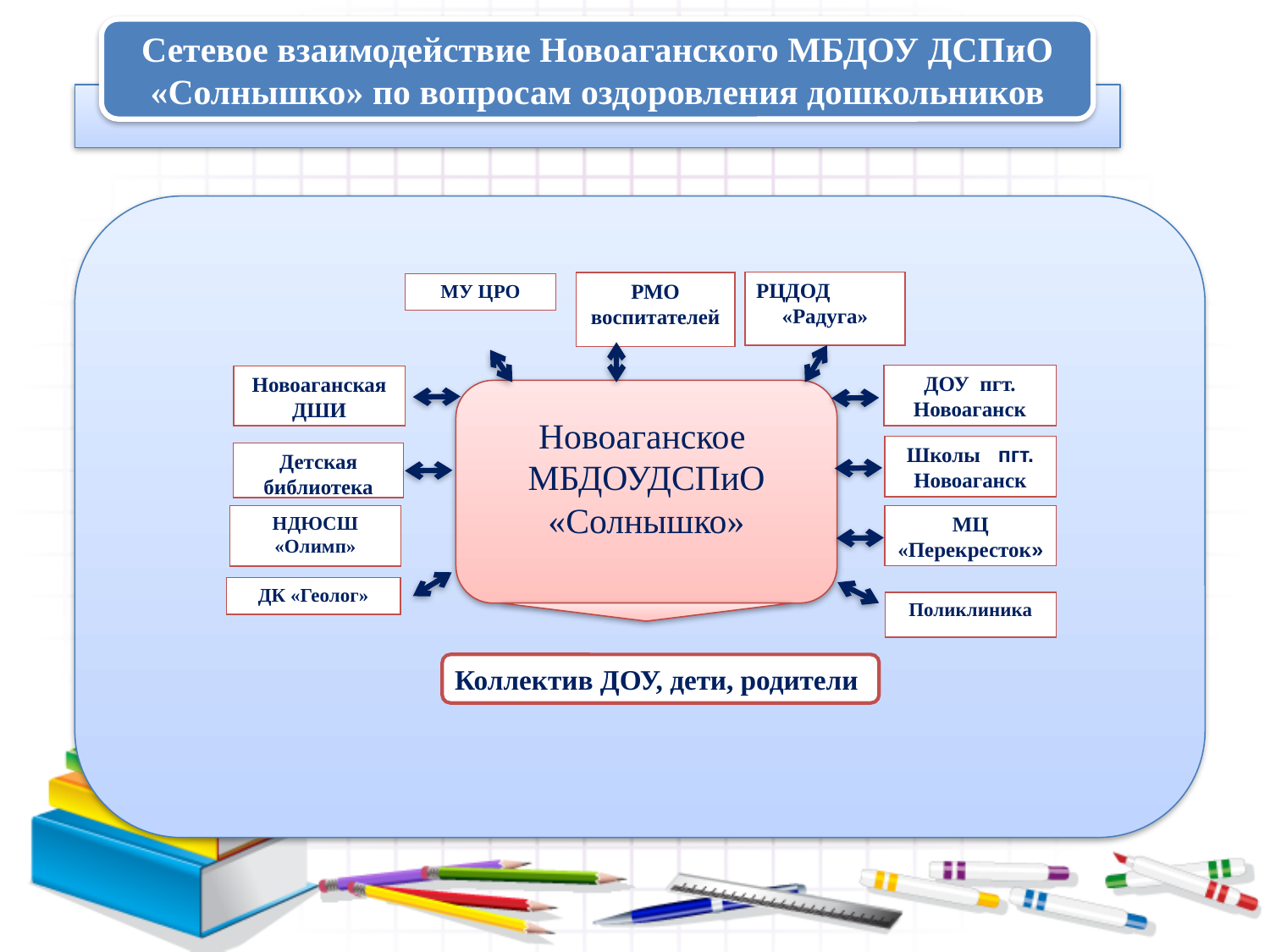

Сетевое взаимодействие Новоаганского МБДОУ ДСПиО «Солнышко» по вопросам оздоровления дошкольников

РЦДОД             «Радуга»
РМО воспитателей
МУ ЦРО
ДОУ  пгт. Новоаганск
Новоаганская ДШИ

Новоаганское
МБДОУДСПиО
«Солнышко»
Школы   пгт. Новоаганск
Детская библиотека
НДЮСШ «Олимп»
МЦ «Перекресток»
ДК «Геолог»
Поликлиника

Коллектив ДОУ, дети, родители